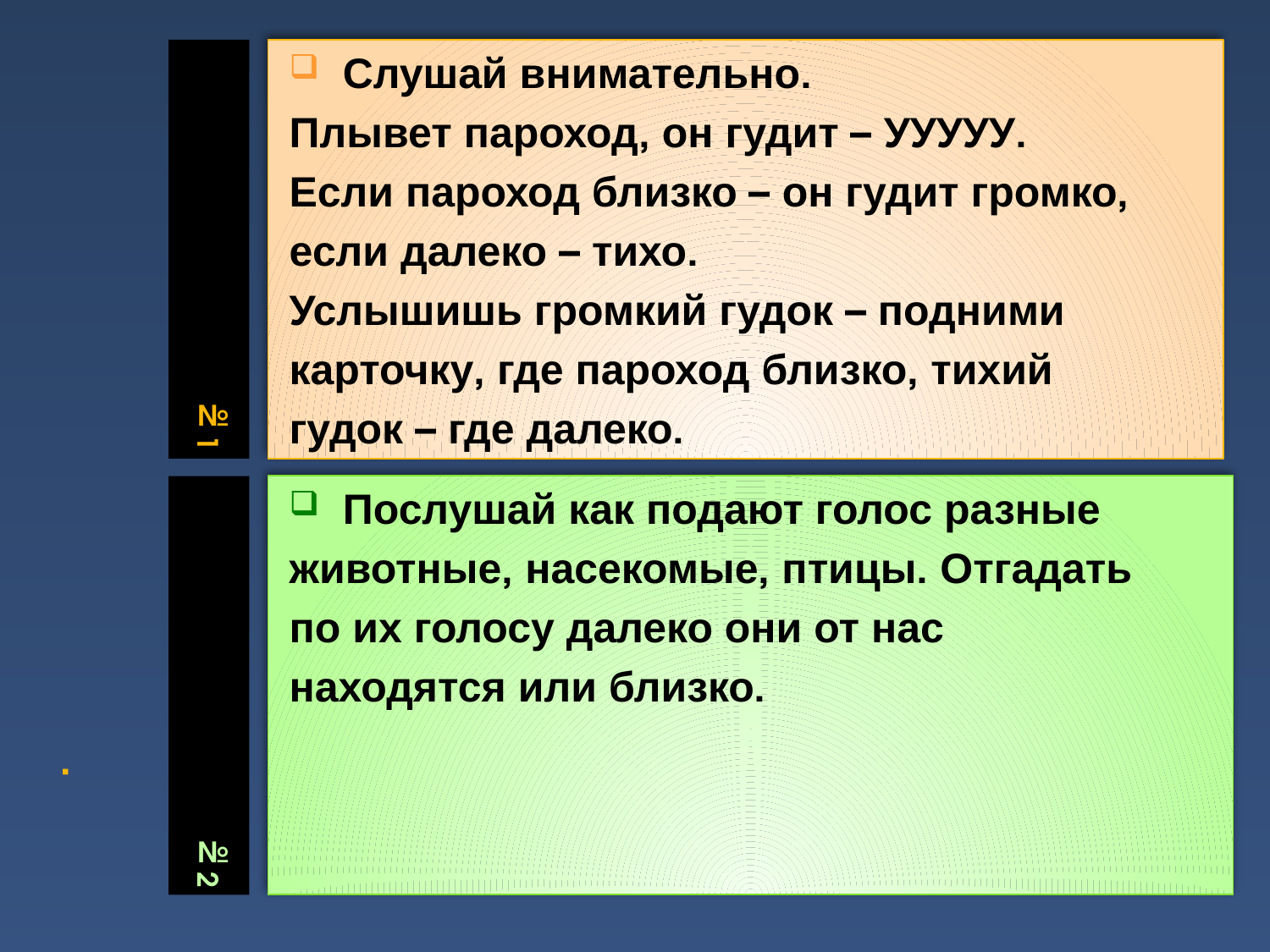

Инструкция  №1
Слушай внимательно.
Плывет пароход, он гудит – УУУУУ.
Если пароход близко – он гудит громко,
если далеко – тихо.
Услышишь громкий гудок – подними
карточку, где пароход близко, тихий
гудок – где далеко.

# Восприятие отдельных звуков и звукоподражаний произнесенных с разной силой голоса.
Послушай как подают голос разные
животные, насекомые, птицы. Отгадать
по их голосу далеко они от нас
находятся или близко.

Инструкция  №2